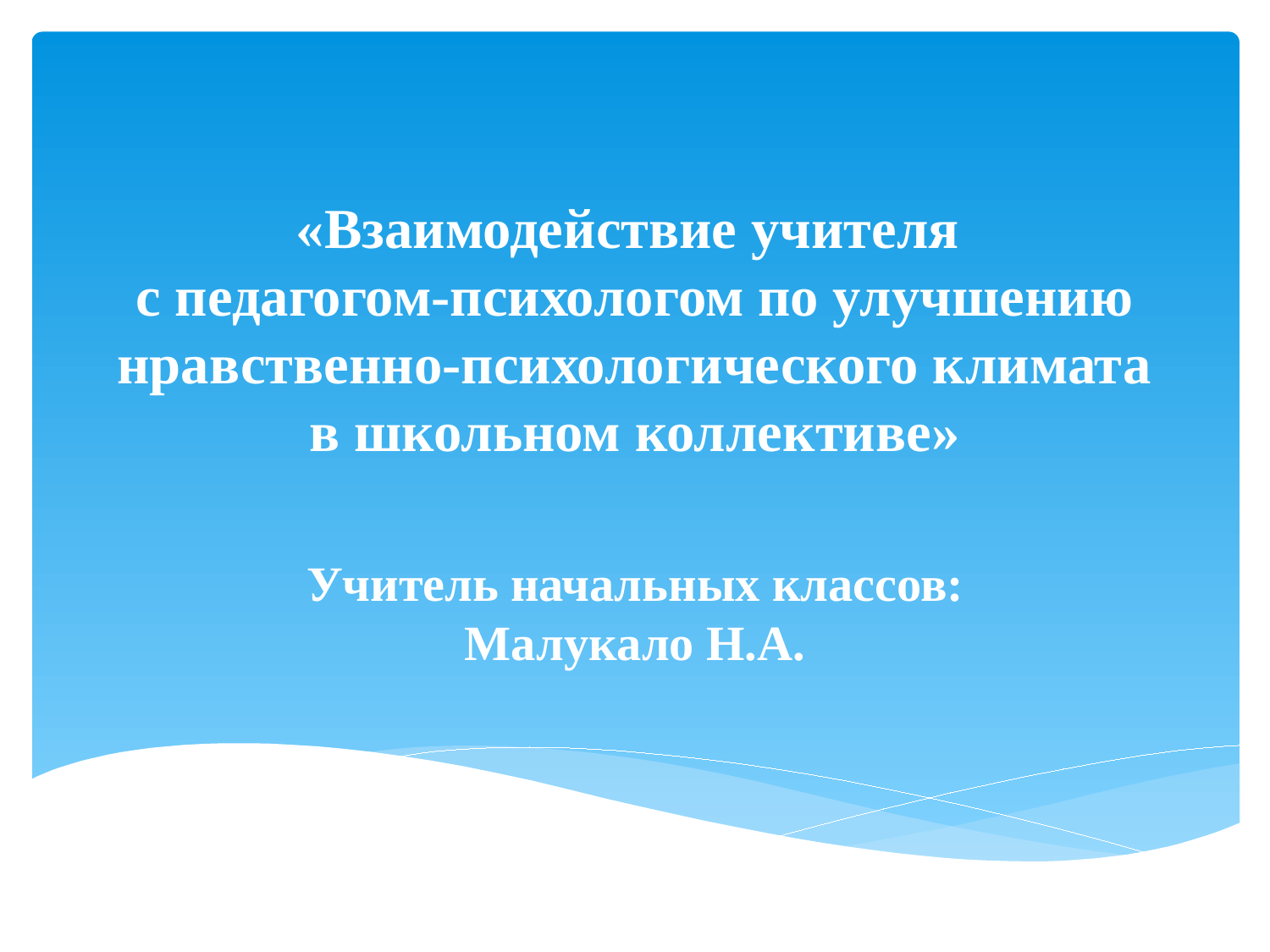

# «Взаимодействие учителя с педагогом-психологом по улучшению нравственно-психологического климата в школьном коллективе»

Учитель начальных классов: Малукало Н.А.